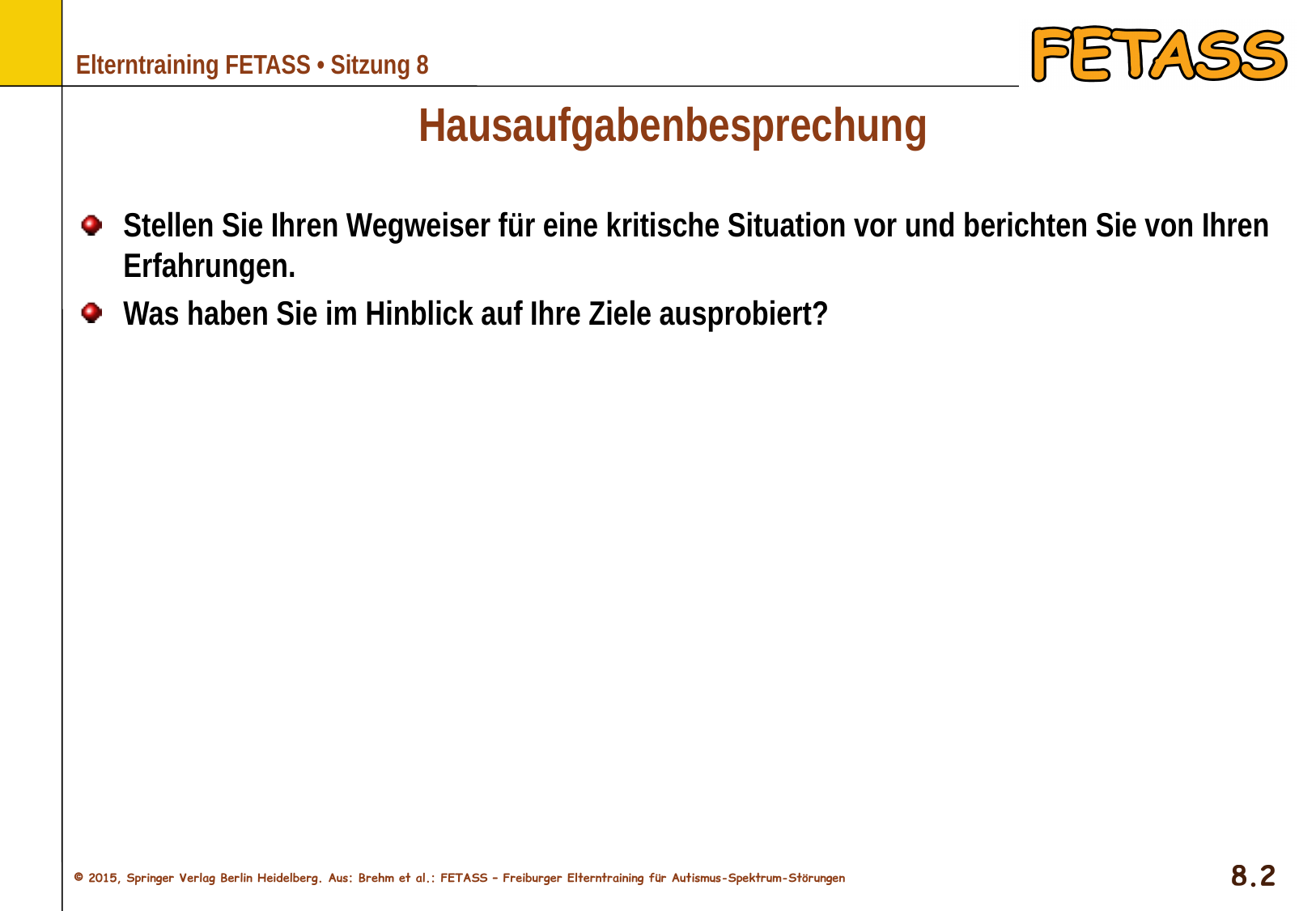

# Hausaufgabenbesprechung
Stellen Sie Ihren Wegweiser für eine kritische Situation vor und berichten Sie von Ihren Erfahrungen.
Was haben Sie im Hinblick auf Ihre Ziele ausprobiert?
8.2